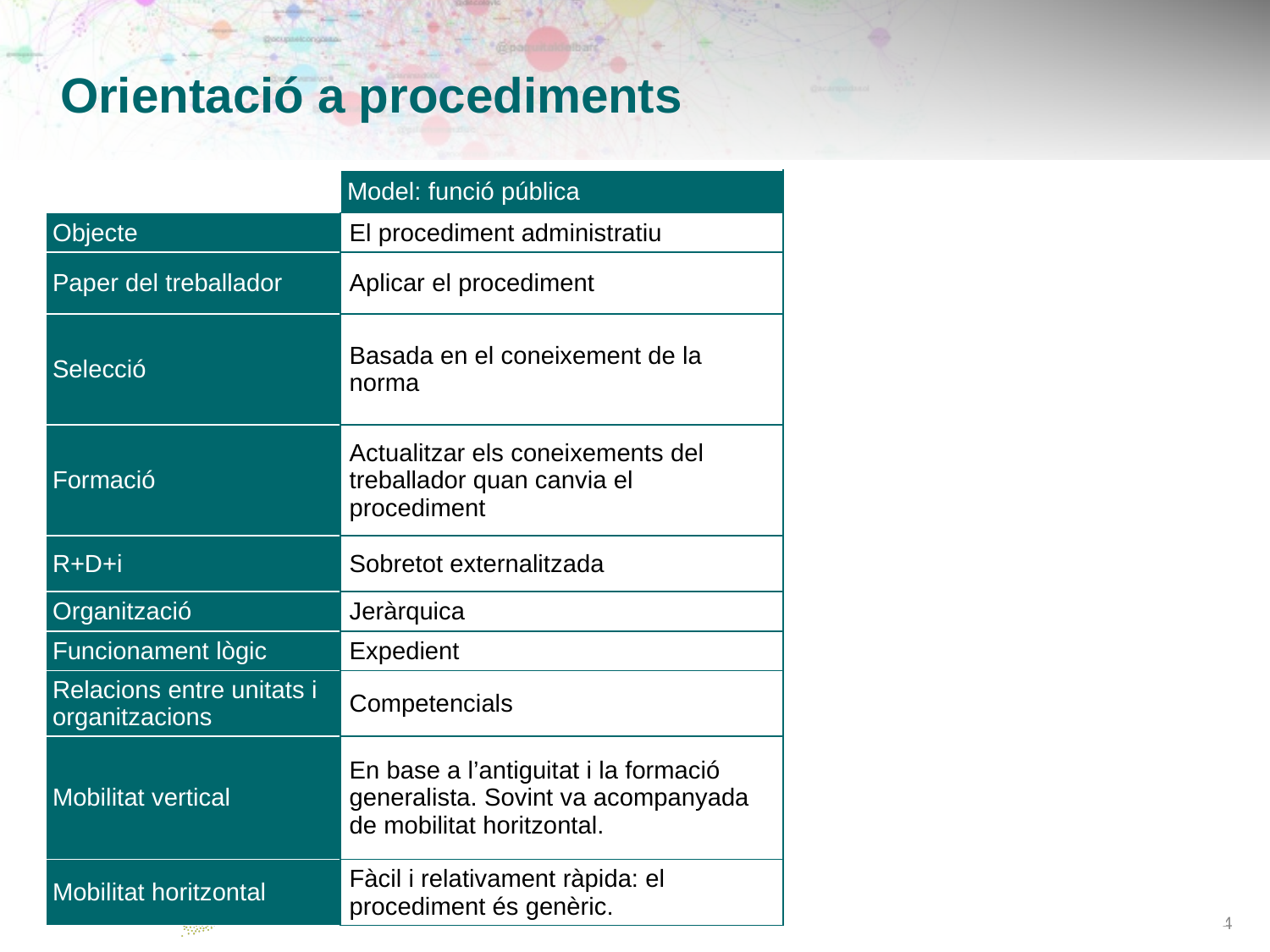

# Orientació a procediments
|  | Model: funció pública | Model: servei i política pública |
| --- | --- | --- |
| Objecte | El procediment administratiu | El servei i la política pública |
| Paper del treballador | Aplicar el procediment | Dissenyar i implantar un servei o política pública |
| Selecció | Basada en el coneixement de la norma | Basada en les competències i habilitats del treballador per a l’acompliment de les funcions que haurà de desenvolupar |
| Formació | Actualitzar els coneixements del treballador quan canvia el procediment | Fomentar el desenvolupament del treballador perquè adquireixi noves competències i habilitats per millorar el seu acompliment |
| R+D+i | Sobretot externalitzada | Equip propi, comunitats de pràctica i aprenentatge |
| Organització | Jeràrquica | Per projectes |
| Funcionament lògic | Expedient | Interoperabilitat i ciència de dades |
| Relacions entre unitats i organitzacions | Competencials | De col·laboració i complementarietat |
| Mobilitat vertical | En base a l’antiguitat i la formació generalista. Sovint va acompanyada de mobilitat horitzontal. | En base a la capacitat. Requereix adquirir competències específiques. Generalment es progressa dins el mateix àmbit funcional. |
| Mobilitat horitzontal | Fàcil i relativament ràpida: el procediment és genèric. | Difícil i lenta: requereix adquirir competències específiques |